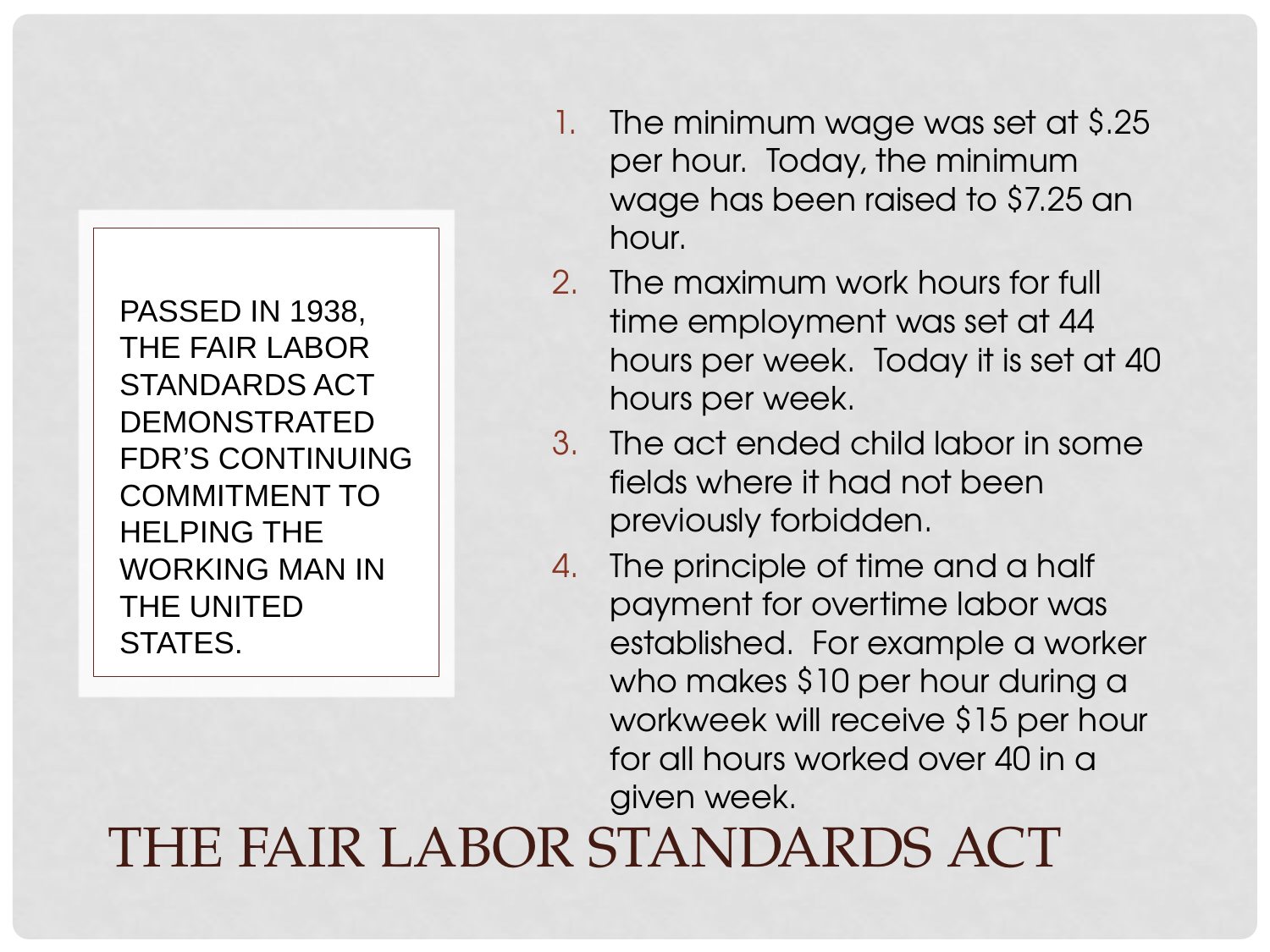

The minimum wage was set at $.25 per hour.  Today, the minimum wage has been raised to $7.25 an hour.
The maximum work hours for full time employment was set at 44 hours per week.  Today it is set at 40 hours per week.
The act ended child labor in some fields where it had not been previously forbidden.
The principle of time and a half payment for overtime labor was established.  For example a worker who makes $10 per hour during a workweek will receive $15 per hour for all hours worked over 40 in a given week.
# Passed in 1938, the Fair Labor Standards Act demonstrated FDR’s continuing commitment to helping the working man in the United States.
THE FAIR LABOR STANDARDS ACT